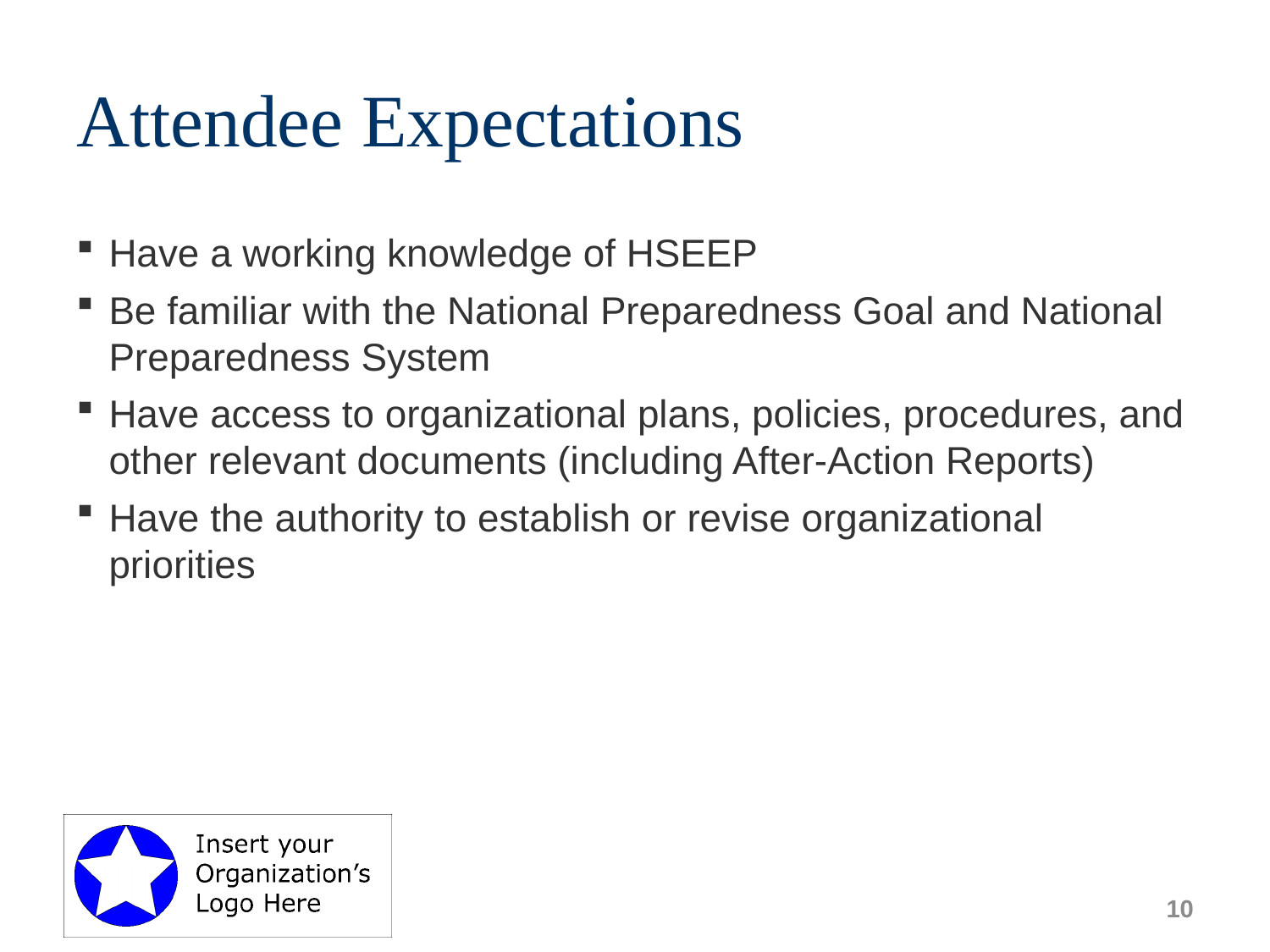

# Attendee Expectations
Have a working knowledge of HSEEP
Be familiar with the National Preparedness Goal and National Preparedness System
Have access to organizational plans, policies, procedures, and other relevant documents (including After-Action Reports)
Have the authority to establish or revise organizational priorities
10